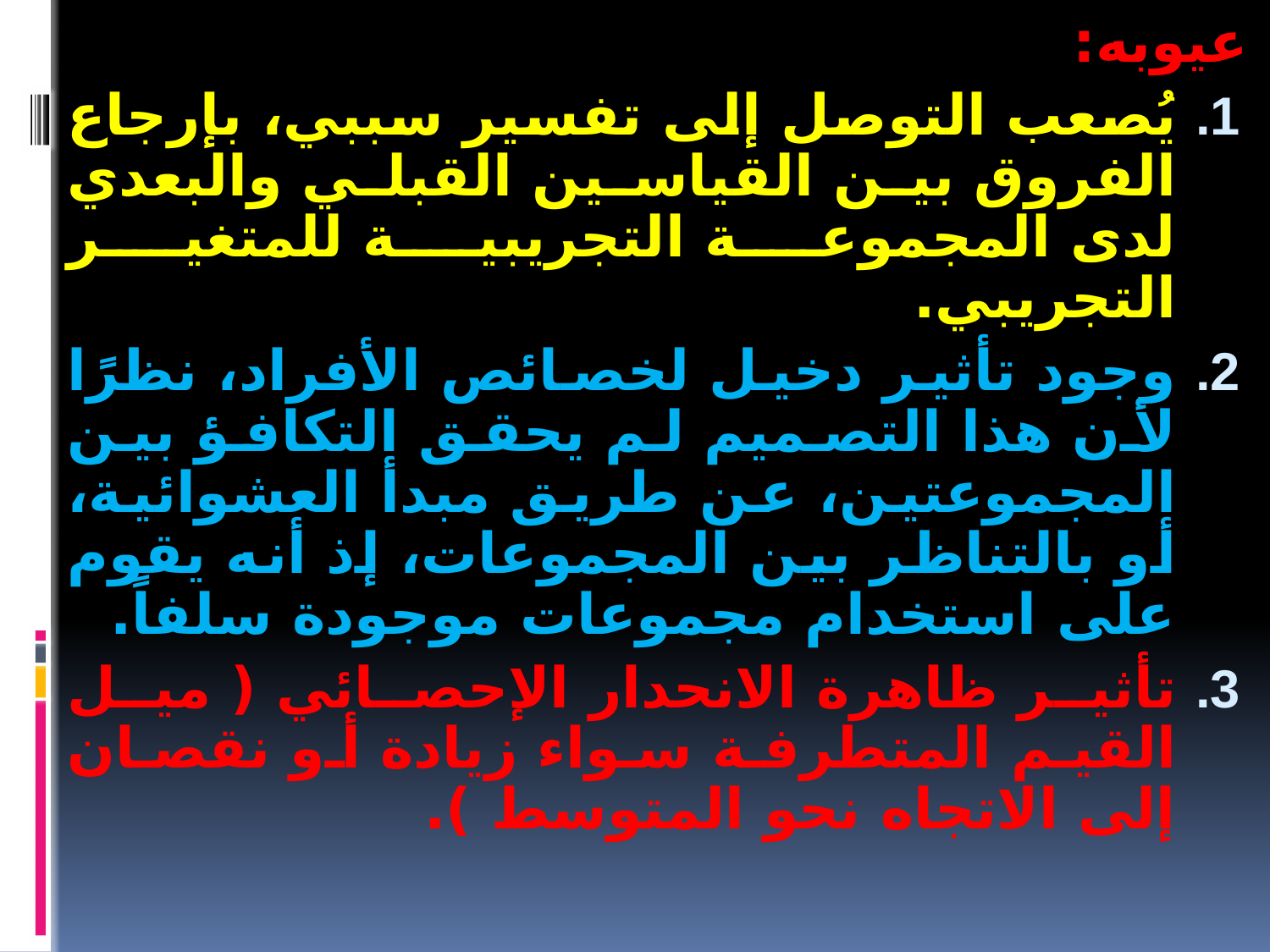

عيوبه:
يُصعب التوصل إلى تفسير سببي، بإرجاع الفروق بين القياسين القبلي والبعدي لدى المجموعة التجريبية للمتغير التجريبي.
وجود تأثير دخيل لخصائص الأفراد، نظرًا لأن هذا التصميم لم يحقق التكافؤ بين المجموعتين، عن طريق مبدأ العشوائية، أو بالتناظر بين المجموعات، إذ أنه يقوم على استخدام مجموعات موجودة سلفاً.
تأثير ظاهرة الانحدار الإحصائي ( ميل القيم المتطرفة سواء زيادة أو نقصان إلى الاتجاه نحو المتوسط ).